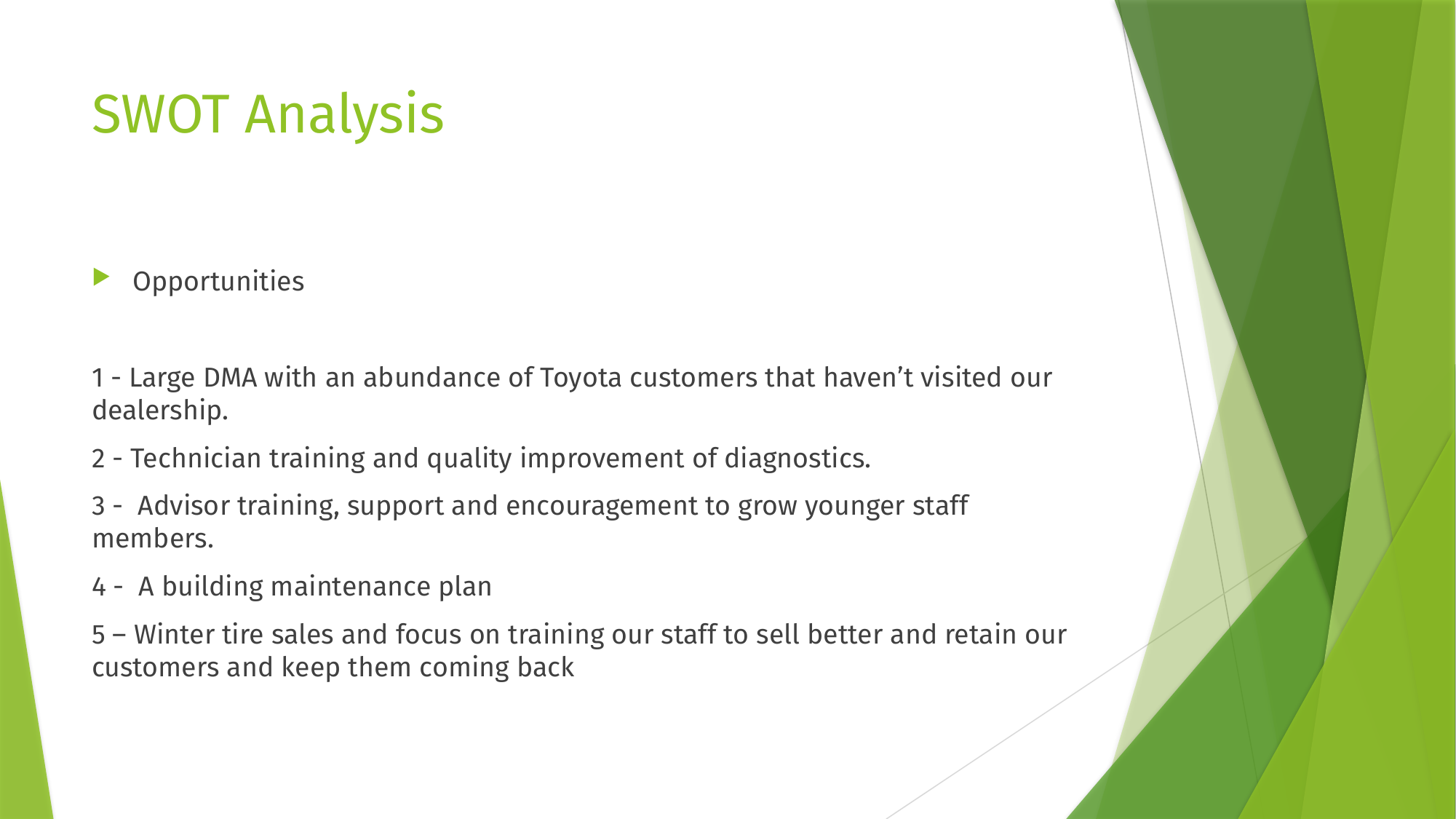

# SWOT Analysis
Opportunities

1 - Large DMA with an abundance of Toyota customers that haven’t visited our dealership.
2 - Technician training and quality improvement of diagnostics.
3 -  Advisor training, support and encouragement to grow younger staff members.
4 -  A building maintenance plan
5 – Winter tire sales and focus on training our staff to sell better and retain our customers and keep them coming back